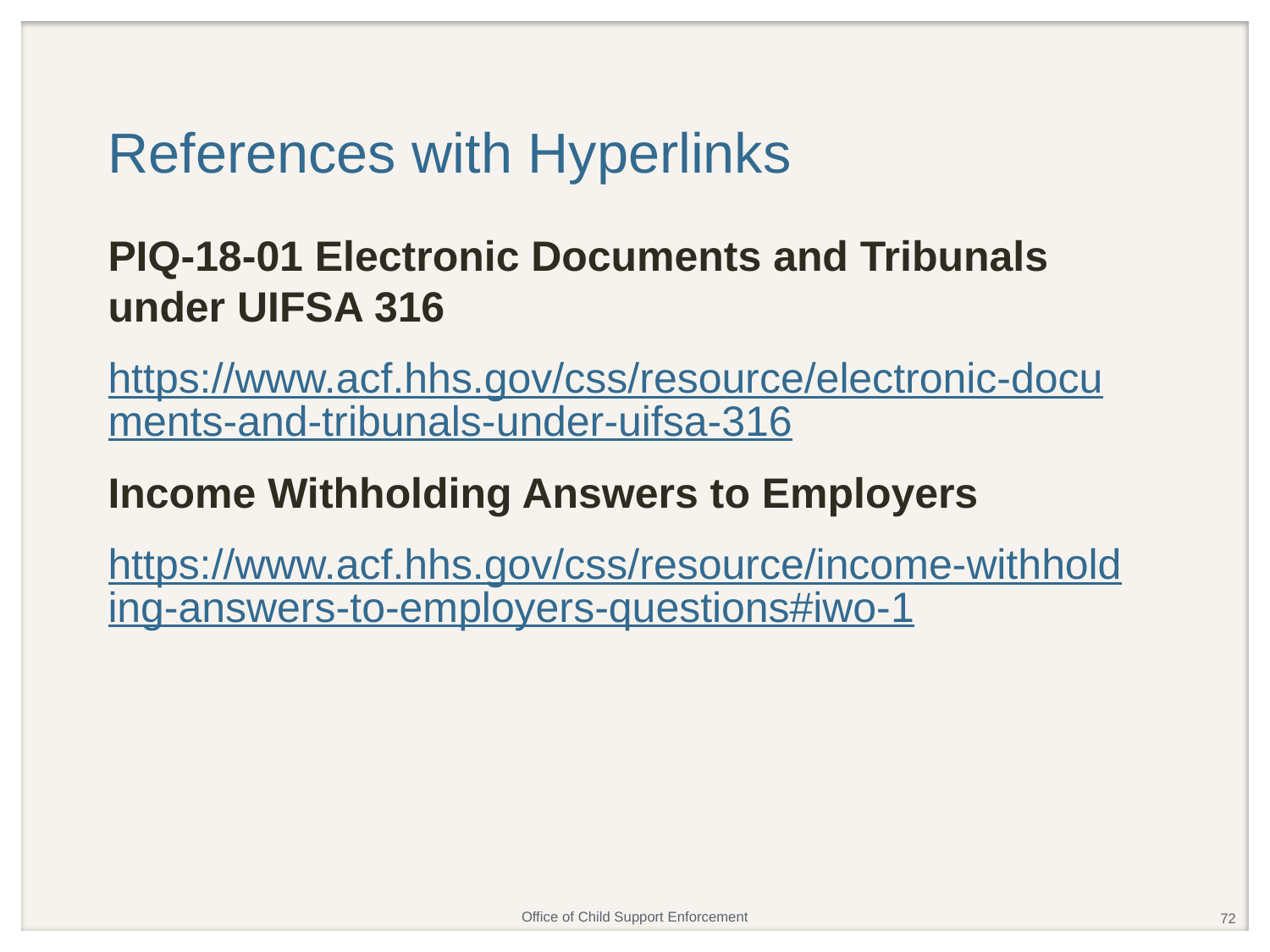

# References with Hyperlinks
PIQ-18-01 Electronic Documents and Tribunals under UIFSA 316
https://www.acf.hhs.gov/css/resource/electronic-documents-and-tribunals-under-uifsa-316
Income Withholding Answers to Employers
https://www.acf.hhs.gov/css/resource/income-withholding-answers-to-employers-questions#iwo-1

72